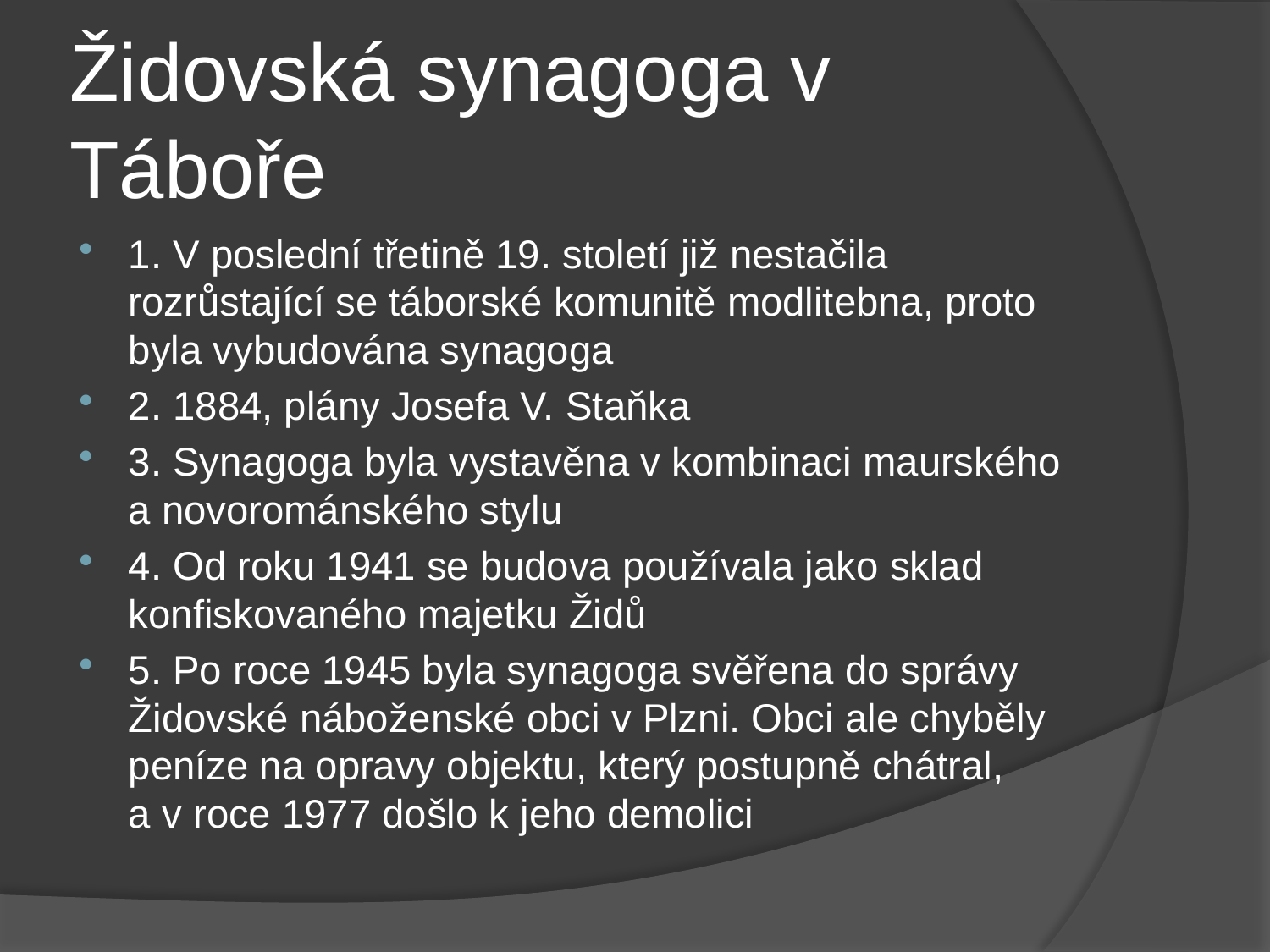

# Židovská synagoga v Táboře
1. V poslední třetině 19. století již nestačila rozrůstající se táborské komunitě modlitebna, proto byla vybudována synagoga
2. 1884, plány Josefa V. Staňka
3. Synagoga byla vystavěna v kombinaci maurského a novorománského stylu
4. Od roku 1941 se budova používala jako sklad konfiskovaného majetku Židů
5. Po roce 1945 byla synagoga svěřena do správy Židovské náboženské obci v Plzni. Obci ale chyběly peníze na opravy objektu, který postupně chátral, a v roce 1977 došlo k jeho demolici